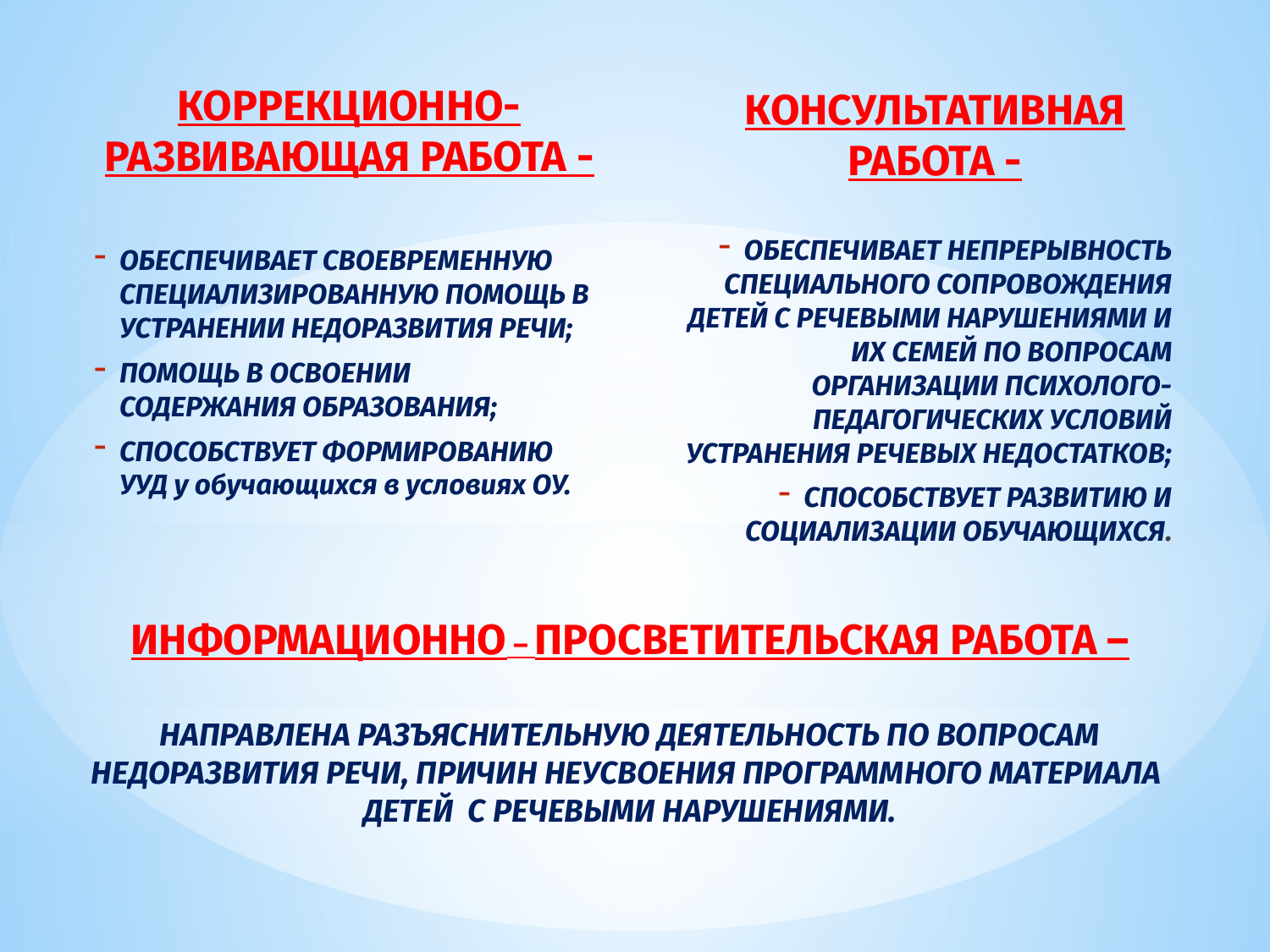

КОНСУЛЬТАТИВНАЯ РАБОТА -
КОРРЕКЦИОННО-РАЗВИВАЮЩАЯ РАБОТА -
ОБЕСПЕЧИВАЕТ НЕПРЕРЫВНОСТЬ СПЕЦИАЛЬНОГО СОПРОВОЖДЕНИЯ ДЕТЕЙ С РЕЧЕВЫМИ НАРУШЕНИЯМИ И ИХ СЕМЕЙ ПО ВОПРОСАМ ОРГАНИЗАЦИИ ПСИХОЛОГО-ПЕДАГОГИЧЕСКИХ УСЛОВИЙ УСТРАНЕНИЯ РЕЧЕВЫХ НЕДОСТАТКОВ;
СПОСОБСТВУЕТ РАЗВИТИЮ И СОЦИАЛИЗАЦИИ ОБУЧАЮЩИХСЯ.
ОБЕСПЕЧИВАЕТ СВОЕВРЕМЕННУЮ СПЕЦИАЛИЗИРОВАННУЮ ПОМОЩЬ В УСТРАНЕНИИ НЕДОРАЗВИТИЯ РЕЧИ;
ПОМОЩЬ В ОСВОЕНИИ СОДЕРЖАНИЯ ОБРАЗОВАНИЯ;
СПОСОБСТВУЕТ ФОРМИРОВАНИЮ УУД у обучающихся в условиях ОУ.
# ИНФОРМАЦИОННО – ПРОСВЕТИТЕЛЬСКАЯ РАБОТА – НАПРАВЛЕНА РАЗЪЯСНИТЕЛЬНУЮ ДЕЯТЕЛЬНОСТЬ ПО ВОПРОСАМ НЕДОРАЗВИТИЯ РЕЧИ, ПРИЧИН НЕУСВОЕНИЯ ПРОГРАММНОГО МАТЕРИАЛА  ДЕТЕЙ  С РЕЧЕВЫМИ НАРУШЕНИЯМИ.